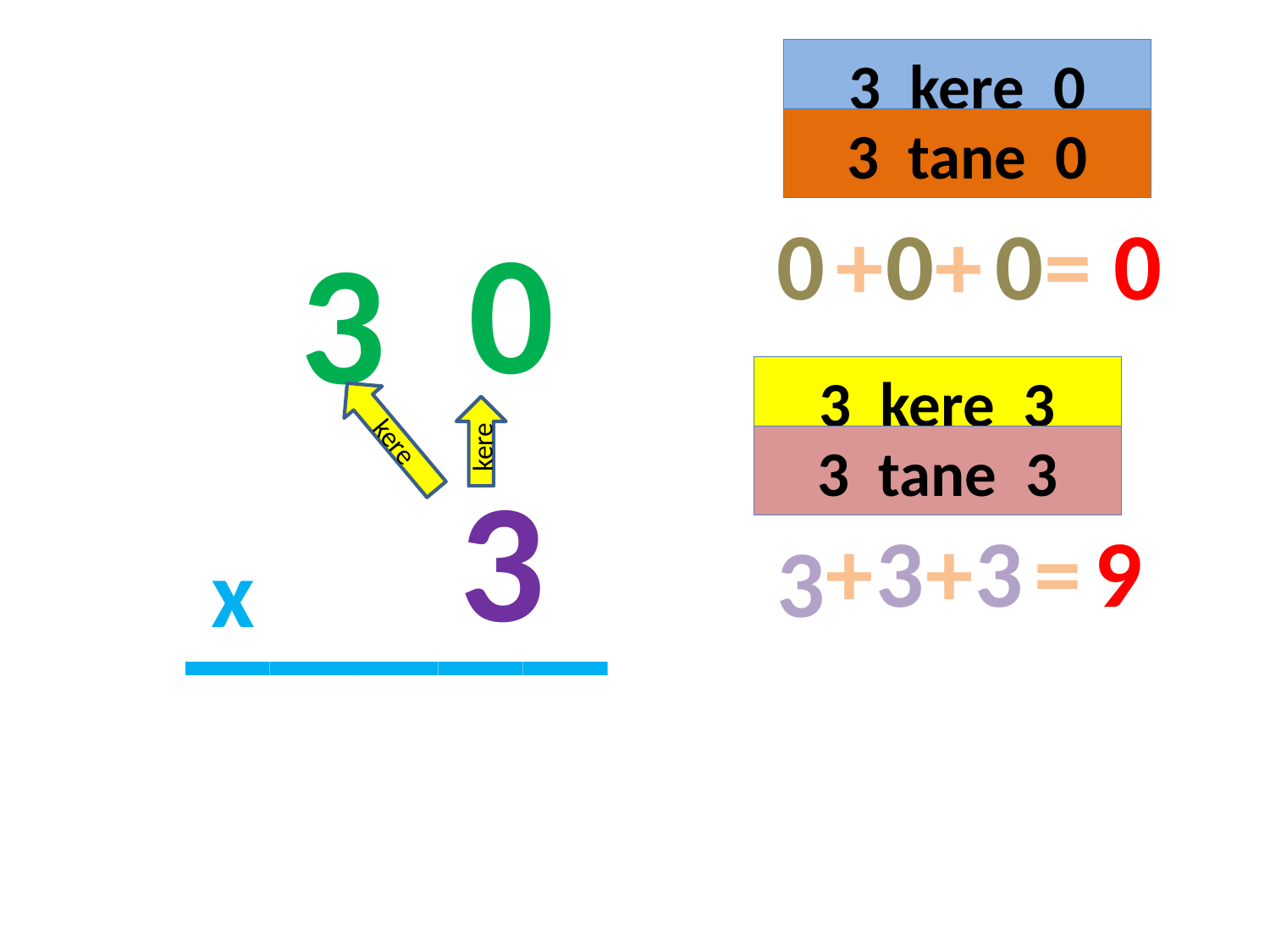

3  kere  0
3  tane  0
0
0
+
0
+
0
=
0
3
#

3  kere  3
kere
kere
3  tane  3

3
_____
+
3
+
3
=
9
3
x